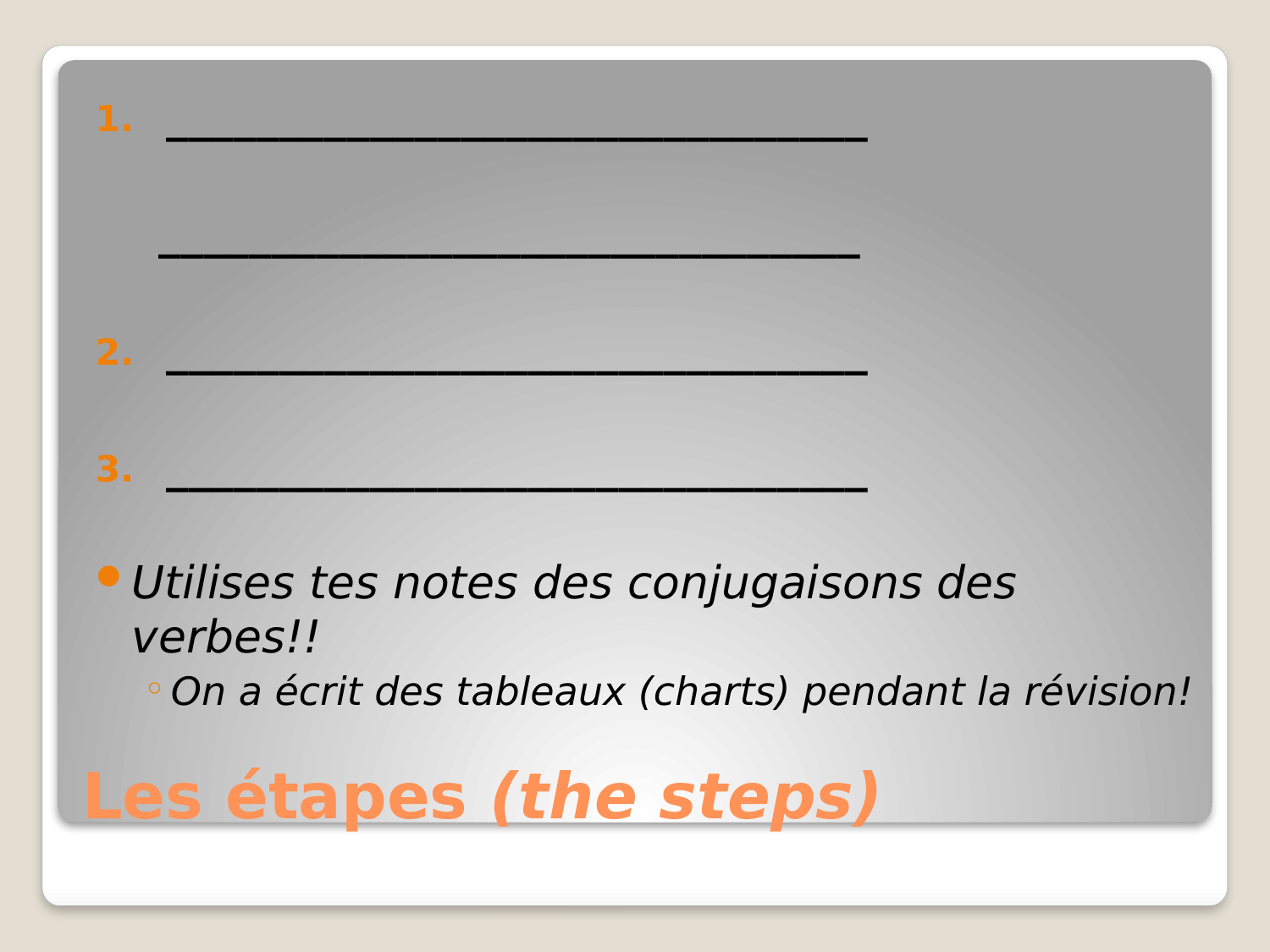

_______________________________

    _______________________________

_______________________________

_______________________________

Utilises tes notes des conjugaisons des verbes!!
On a écrit des tableaux (charts) pendant la révision!

# Les étapes (the steps)